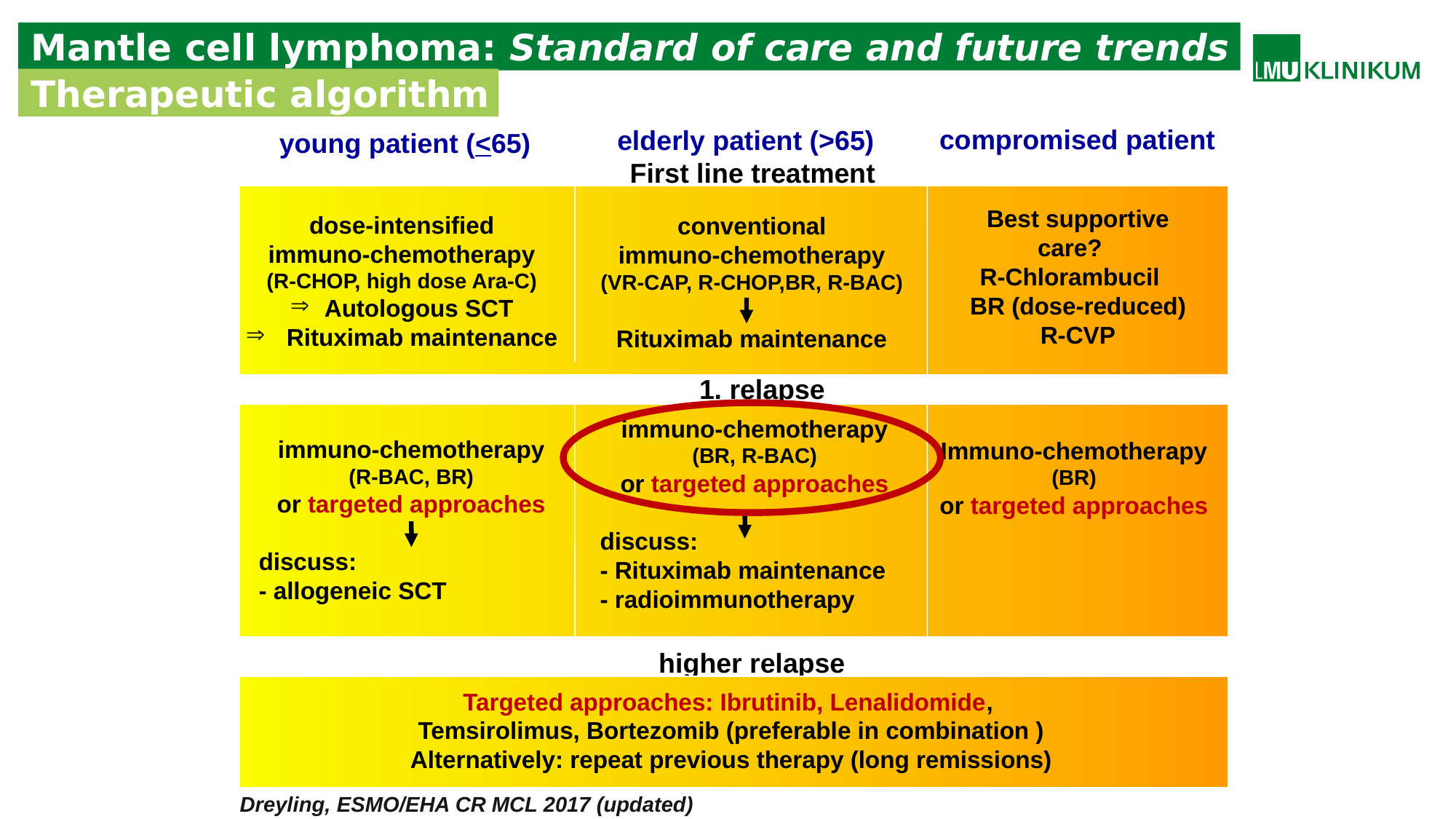

Mantle cell lymphoma: Standard of care and future trends

Therapeutic algorithm
compromised patient
elderly patient (>65)
young patient (<65)
First line treatment

conventional
immuno-chemotherapy
(VR-CAP, R-CHOP,BR, R-BAC)

Rituximab maintenance
dose-intensified
immuno-chemotherapy
 (R-CHOP, high dose Ara-C)
Autologous SCT
 Rituximab maintenance
Best supportive care?
R-Chlorambucil
BR (dose-reduced)
R-CVP

1. relapse

immuno-chemotherapy
(BR, R-BAC)
or targeted approaches

discuss:
- Rituximab maintenance
- radioimmunotherapy

immuno-chemotherapy
(R-BAC, BR)
or targeted approaches
discuss:
- allogeneic SCT
Immuno-chemotherapy
(BR)
or targeted approaches

higher relapse

Targeted approaches: Ibrutinib, Lenalidomide,
Temsirolimus, Bortezomib (preferable in combination )
Alternatively: repeat previous therapy (long remissions)
Dreyling, ESMO/EHA CR MCL 2017 (updated)